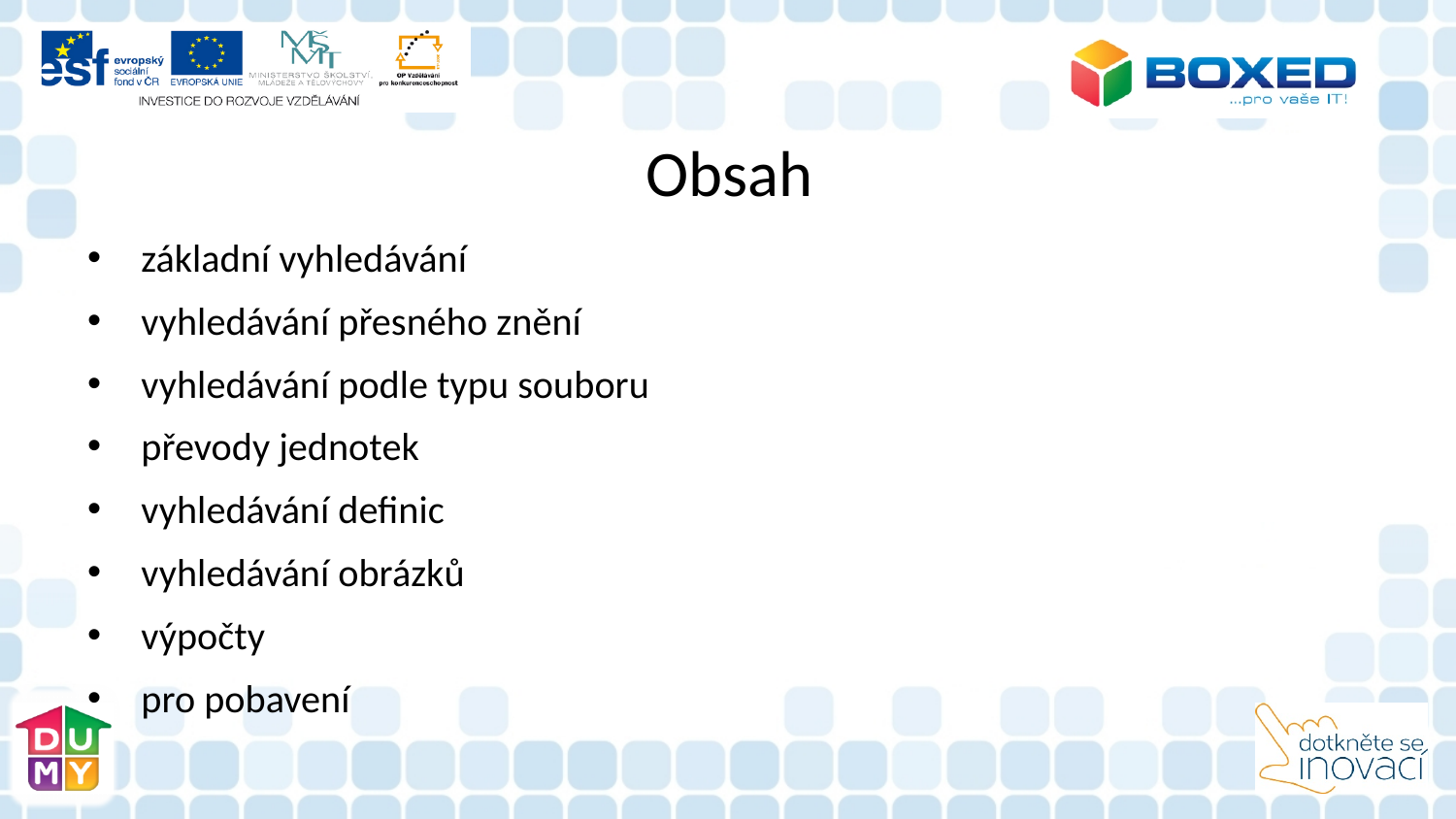

# Obsah
základní vyhledávání
vyhledávání přesného znění
vyhledávání podle typu souboru
převody jednotek
vyhledávání definic
vyhledávání obrázků
výpočty
pro pobavení